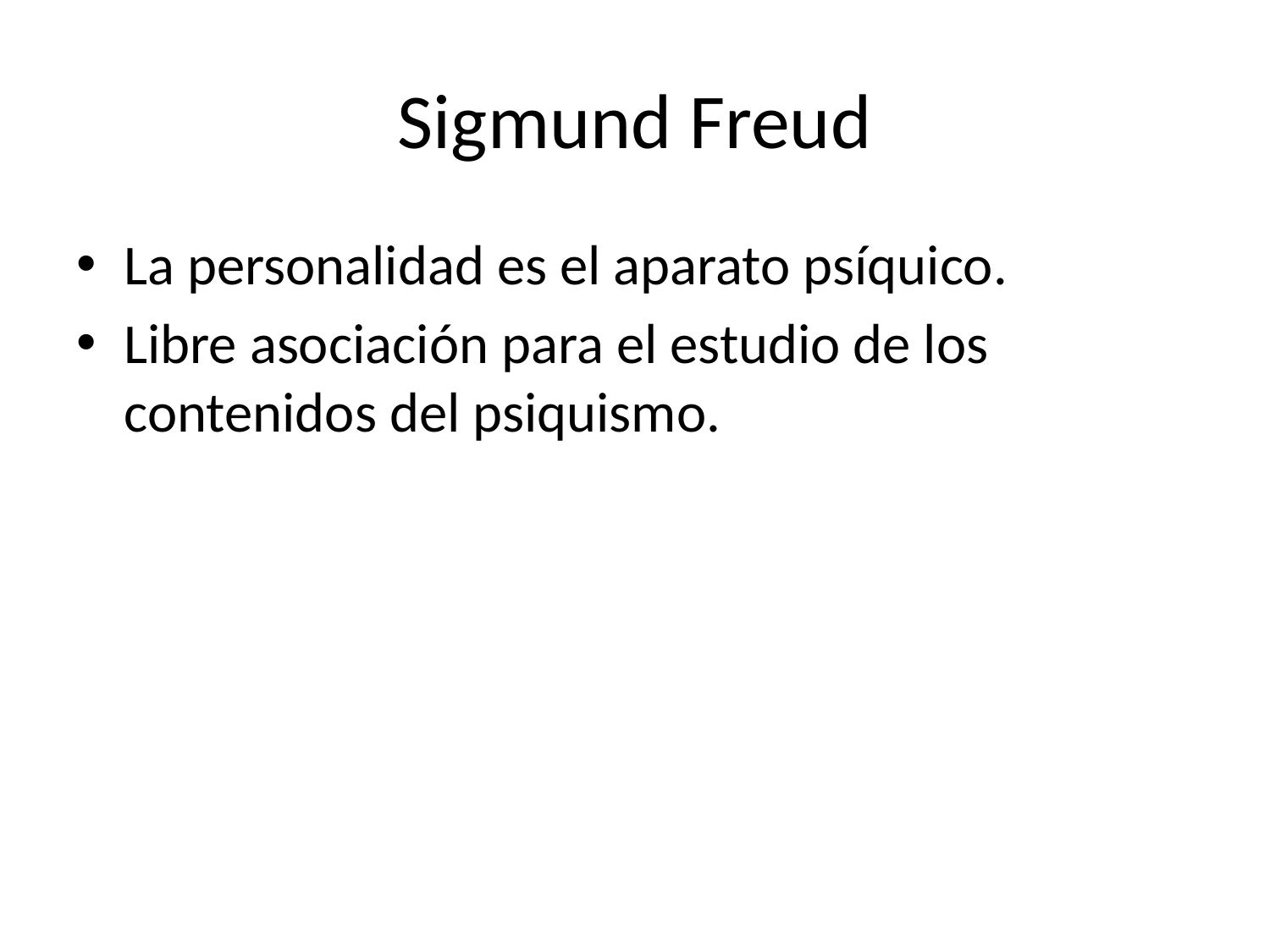

# Sigmund Freud
La personalidad es el aparato psíquico.
Libre asociación para el estudio de los contenidos del psiquismo.